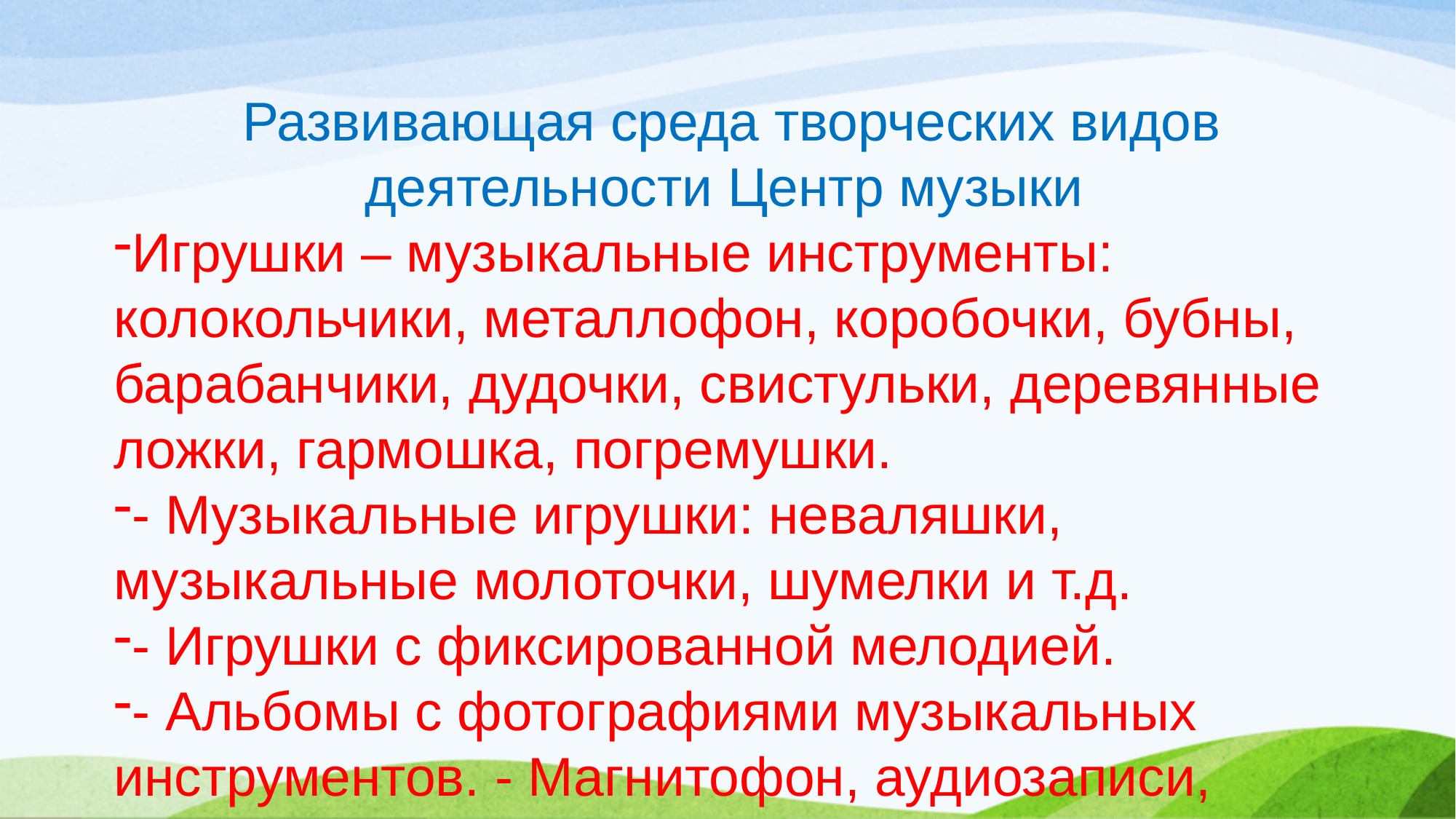

Развивающая среда творческих видов деятельности Центр музыки
Игрушки – музыкальные инструменты: колокольчики, металлофон, коробочки, бубны, барабанчики, дудочки, свистульки, деревянные ложки, гармошка, погремушки.
- Музыкальные игрушки: неваляшки, музыкальные молоточки, шумелки и т.д.
- Игрушки с фиксированной мелодией.
- Альбомы с фотографиями музыкальных инструментов. - Магнитофон, аудиозаписи, картинки к песням.